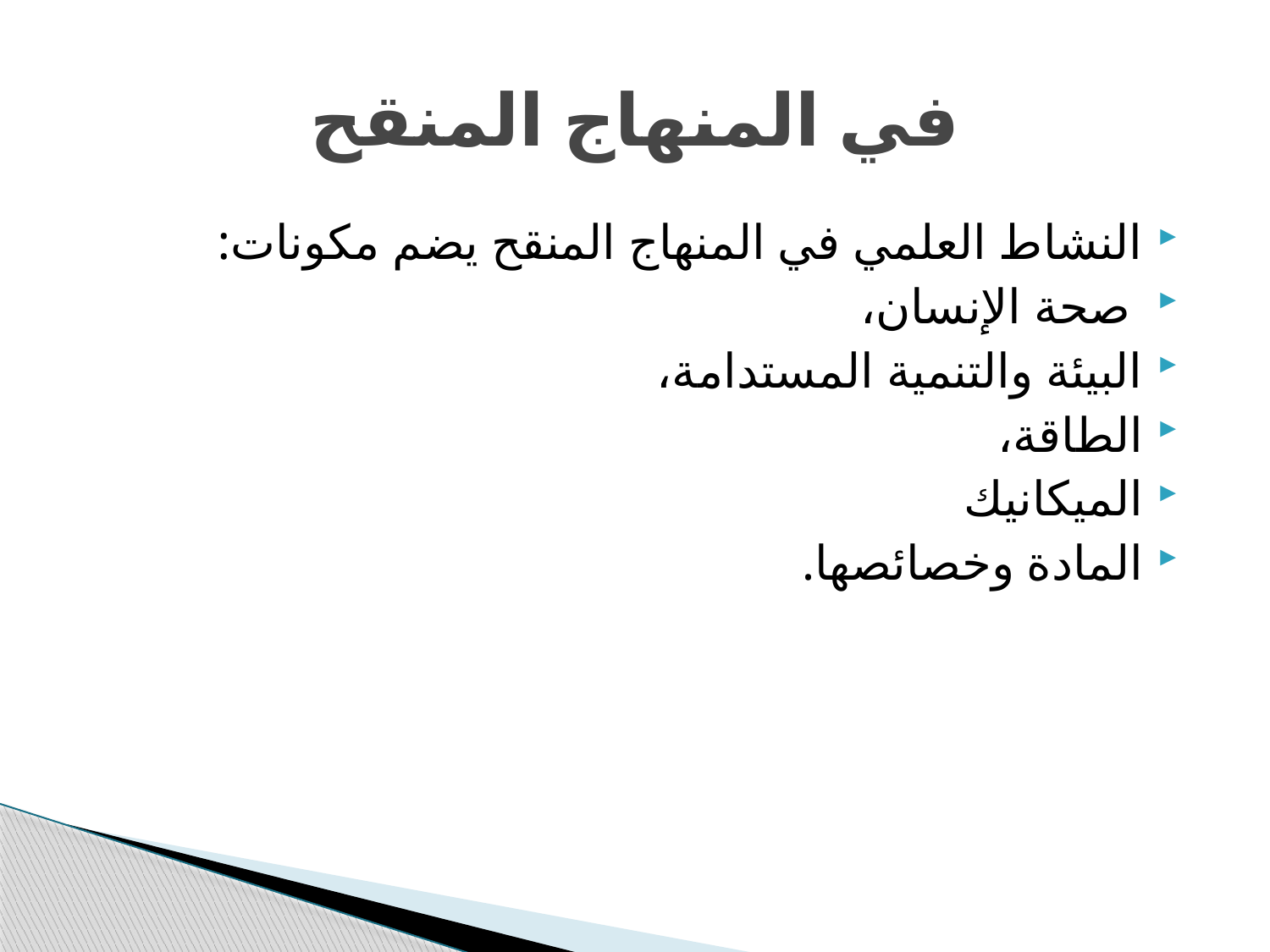

# في المنهاج المنقح
النشاط العلمي في المنهاج المنقح يضم مكونات:
 صحة الإنسان،
البيئة والتنمية المستدامة،
الطاقة،
الميكانيك
المادة وخصائصها.